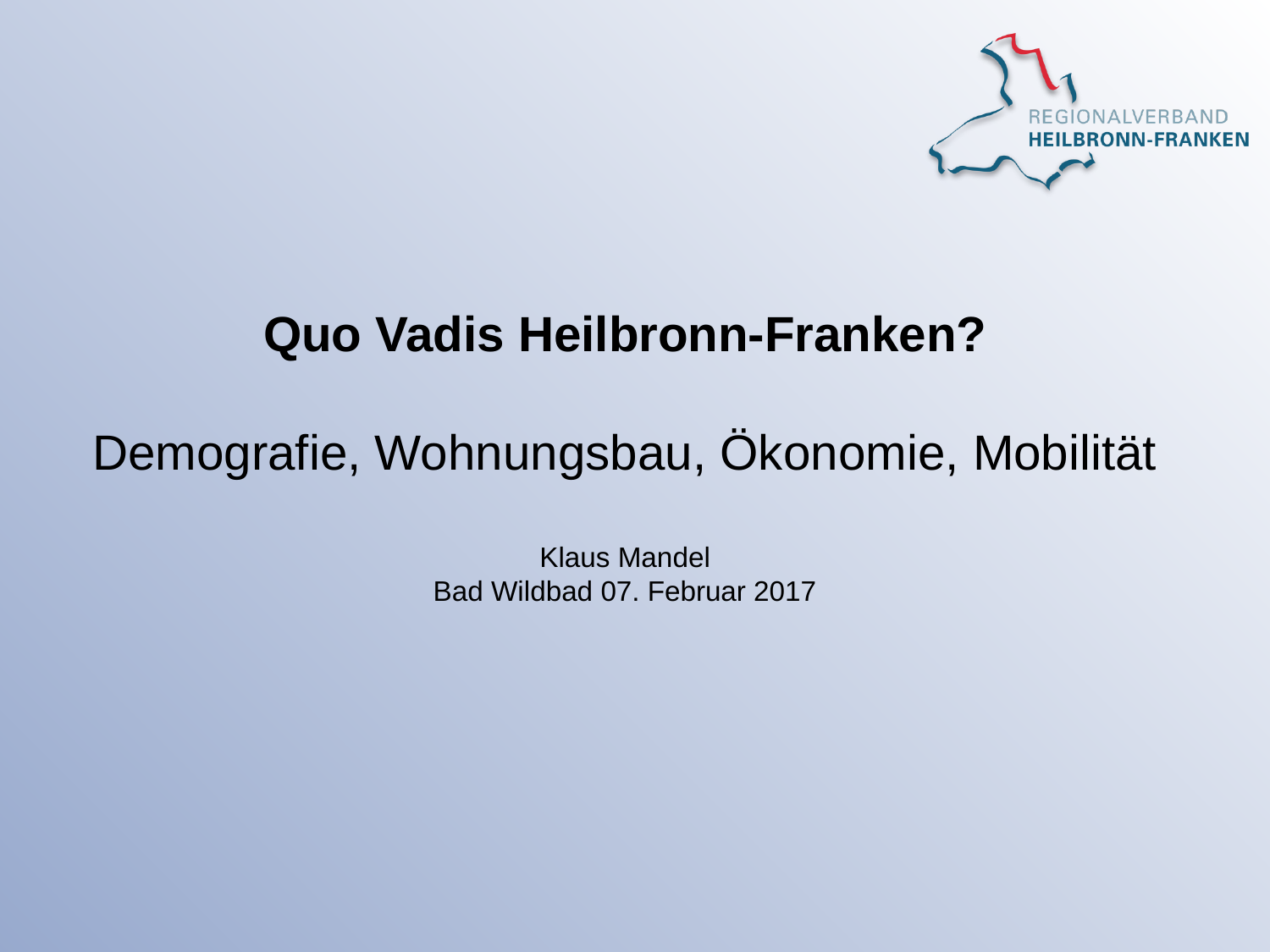

Quo Vadis Heilbronn-Franken?

Demografie, Wohnungsbau, Ökonomie, Mobilität

Klaus Mandel
Bad Wildbad 07. Februar 2017